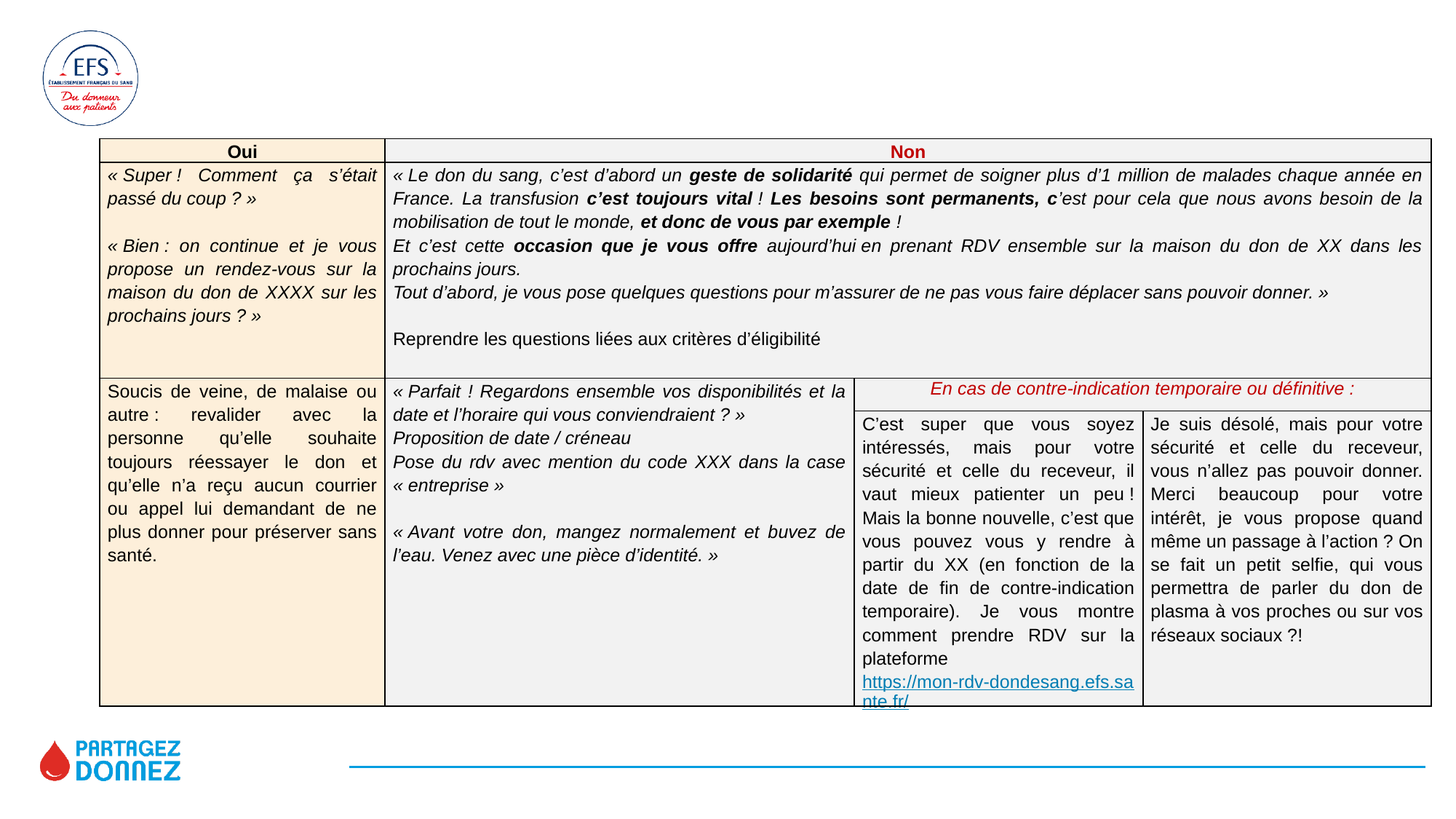

| Oui | Non |  |  |
| --- | --- | --- | --- |
| « Super ! Comment ça s’était passé du coup ? » « Bien : on continue et je vous propose un rendez-vous sur la maison du don de XXXX sur les prochains jours ? » | « Le don du sang, c’est d’abord un geste de solidarité qui permet de soigner plus d’1 million de malades chaque année en France. La transfusion c’est toujours vital ! Les besoins sont permanents, c’est pour cela que nous avons besoin de la mobilisation de tout le monde, et donc de vous par exemple ! Et c’est cette occasion que je vous offre aujourd’hui en prenant RDV ensemble sur la maison du don de XX dans les prochains jours. Tout d’abord, je vous pose quelques questions pour m’assurer de ne pas vous faire déplacer sans pouvoir donner. » Reprendre les questions liées aux critères d’éligibilité |  |  |
| Soucis de veine, de malaise ou autre : revalider avec la personne qu’elle souhaite toujours réessayer le don et qu’elle n’a reçu aucun courrier ou appel lui demandant de ne plus donner pour préserver sans santé. | « Parfait ! Regardons ensemble vos disponibilités et la date et l’horaire qui vous conviendraient ? » Proposition de date / créneau Pose du rdv avec mention du code XXX dans la case « entreprise »   « Avant votre don, mangez normalement et buvez de l’eau. Venez avec une pièce d’identité. » | En cas de contre-indication temporaire ou définitive : |  |
|  |  | C’est super que vous soyez intéressés, mais pour votre sécurité et celle du receveur, il vaut mieux patienter un peu ! Mais la bonne nouvelle, c’est que vous pouvez vous y rendre à partir du XX (en fonction de la date de fin de contre-indication temporaire). Je vous montre comment prendre RDV sur la plateforme https://mon-rdv-dondesang.efs.sante.fr/ | Je suis désolé, mais pour votre sécurité et celle du receveur, vous n’allez pas pouvoir donner. Merci beaucoup pour votre intérêt, je vous propose quand même un passage à l’action ? On se fait un petit selfie, qui vous permettra de parler du don de plasma à vos proches ou sur vos réseaux sociaux ?! |